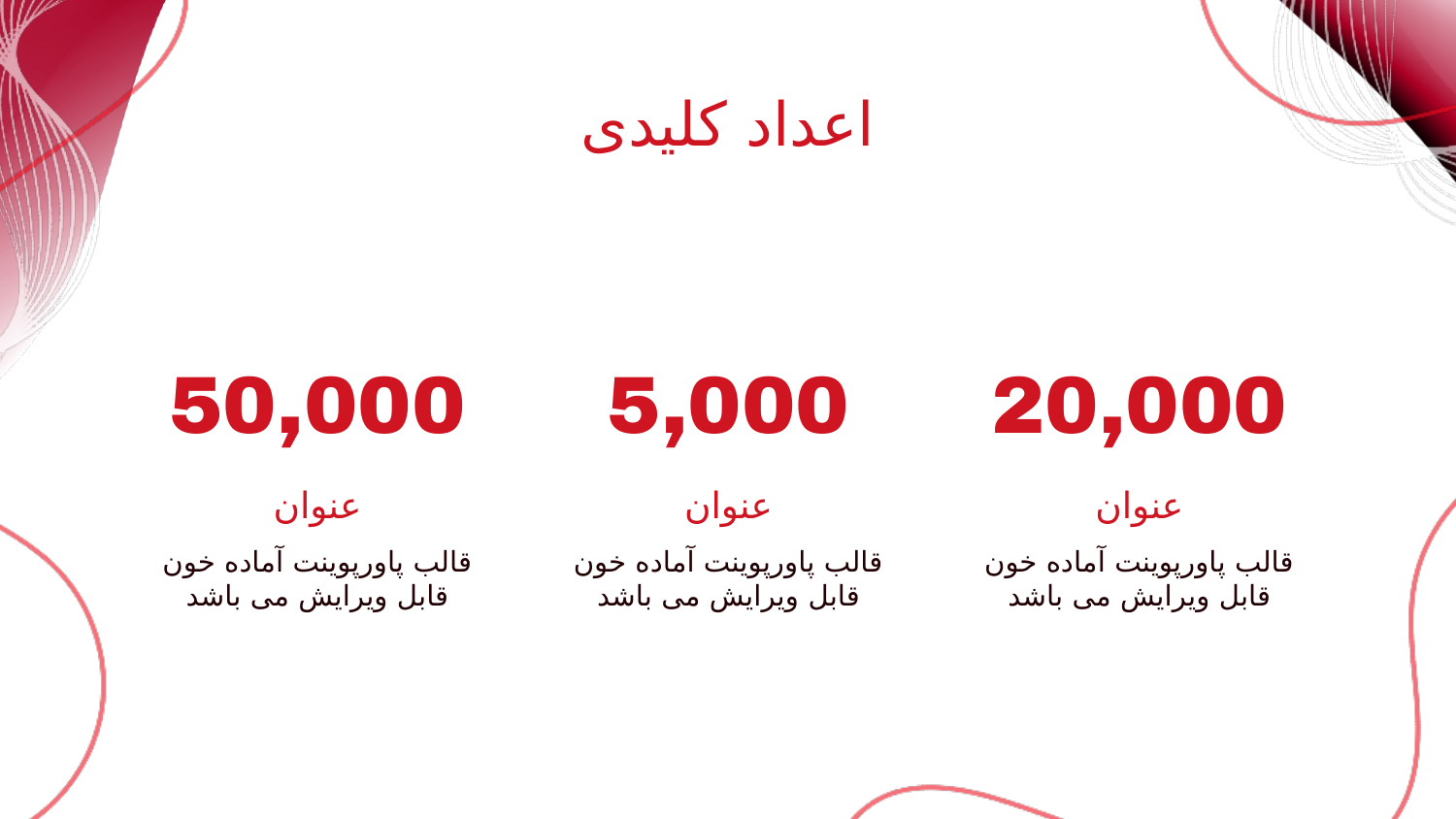

اعداد کلیدی
# 50,000
20,000
5,000
عنوان
عنوان
عنوان
قالب پاورپوینت آماده خون قابل ویرایش می باشد
قالب پاورپوینت آماده خون قابل ویرایش می باشد
قالب پاورپوینت آماده خون قابل ویرایش می باشد